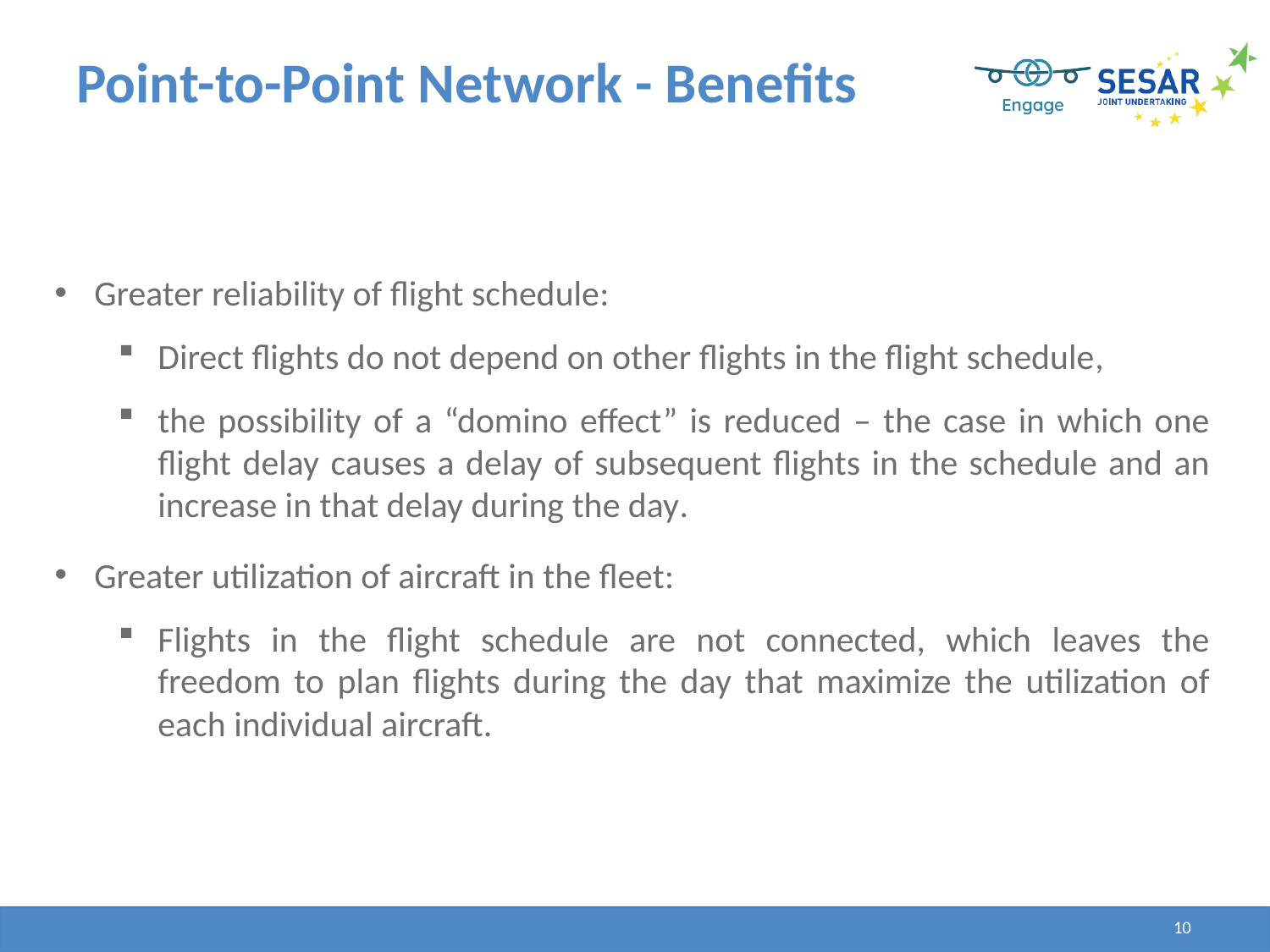

# Point-to-Point Network - Benefits
Greater reliability of flight schedule:
Direct flights do not depend on other flights in the flight schedule,
the possibility of a “domino effect” is reduced – the case in which one flight delay causes a delay of subsequent flights in the schedule and an increase in that delay during the day.
Greater utilization of aircraft in the fleet:
Flights in the flight schedule are not connected, which leaves the freedom to plan flights during the day that maximize the utilization of each individual aircraft.
10